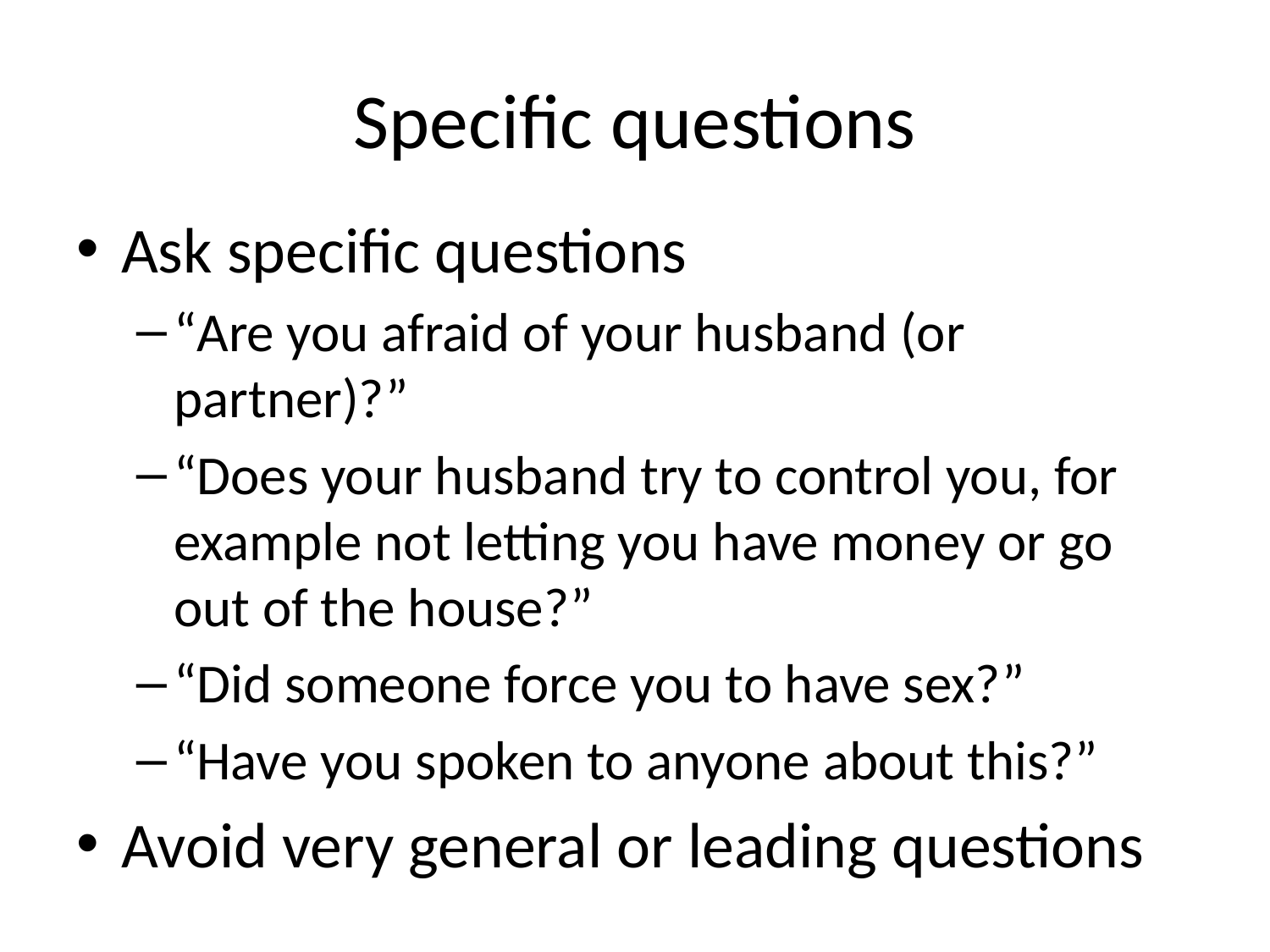

# Specific questions
Ask specific questions
“Are you afraid of your husband (or partner)?”
“Does your husband try to control you, for example not letting you have money or go out of the house?”
“Did someone force you to have sex?”
“Have you spoken to anyone about this?”
Avoid very general or leading questions